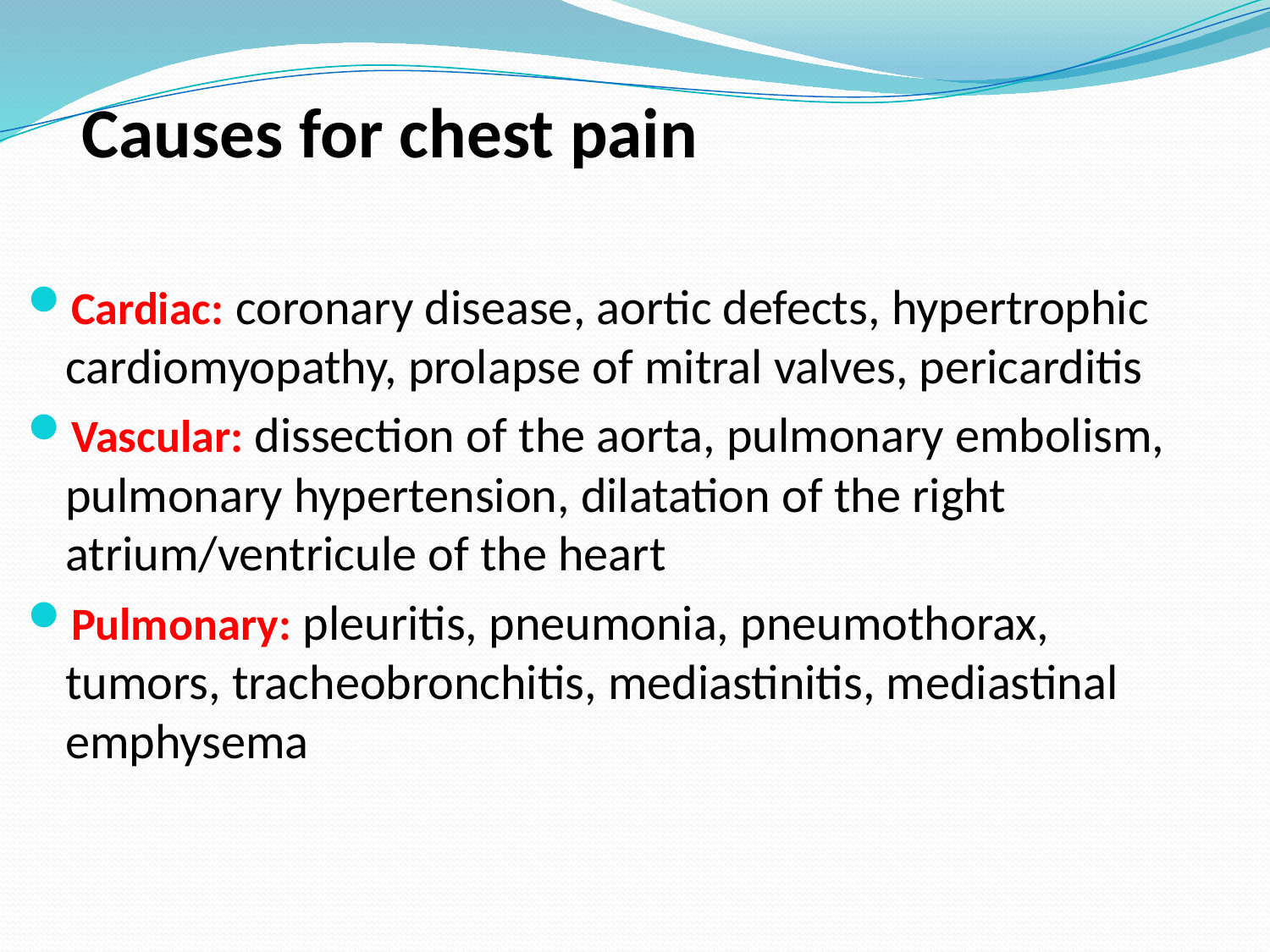

# Causes for chest pain
Cardiac: coronary disease, aortic defects, hypertrophic cardiomyopathy, prolapse of mitral valves, pericarditis
Vascular: dissection of the aorta, pulmonary embolism, pulmonary hypertension, dilatation of the right atrium/ventricule of the heart
Pulmonary: pleuritis, pneumonia, pneumothorax, tumors, tracheobronchitis, mediastinitis, mediastinal emphysema